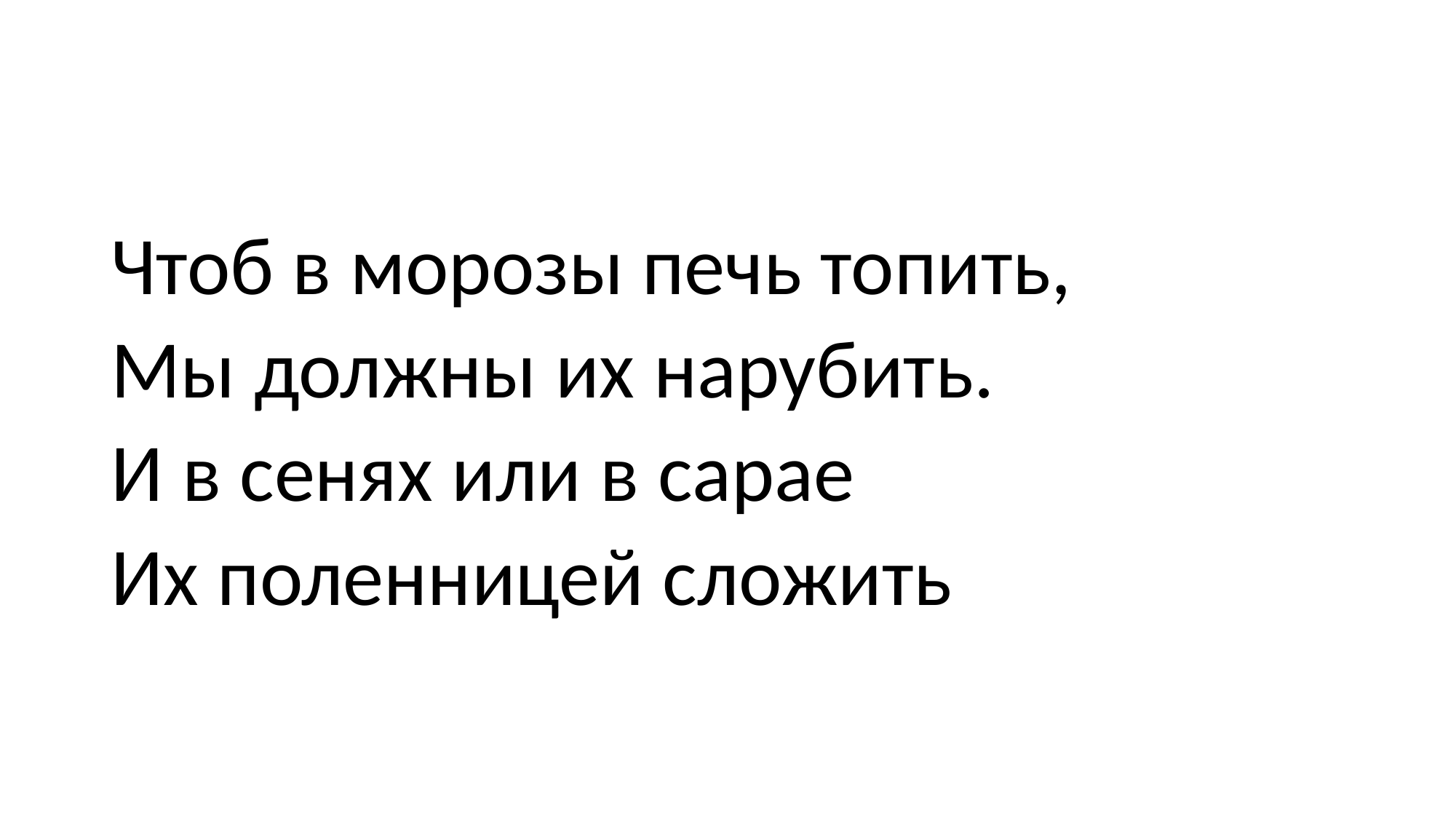

#
Чтоб в морозы печь топить,
Мы должны их нарубить.
И в сенях или в сарае
Их поленницей сложить